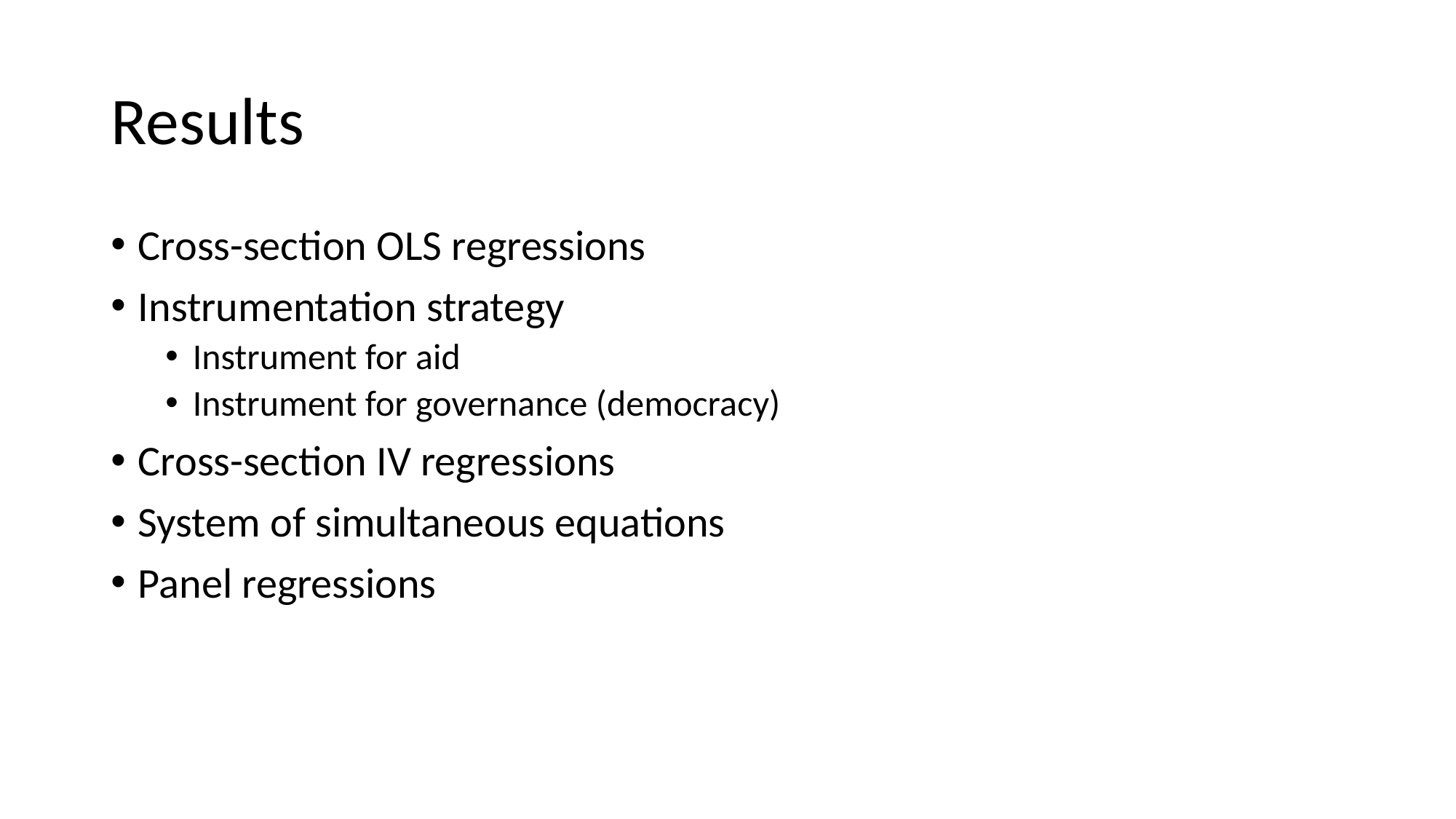

# Results
Cross-section OLS regressions
Instrumentation strategy
Instrument for aid
Instrument for governance (democracy)
Cross-section IV regressions
System of simultaneous equations
Panel regressions